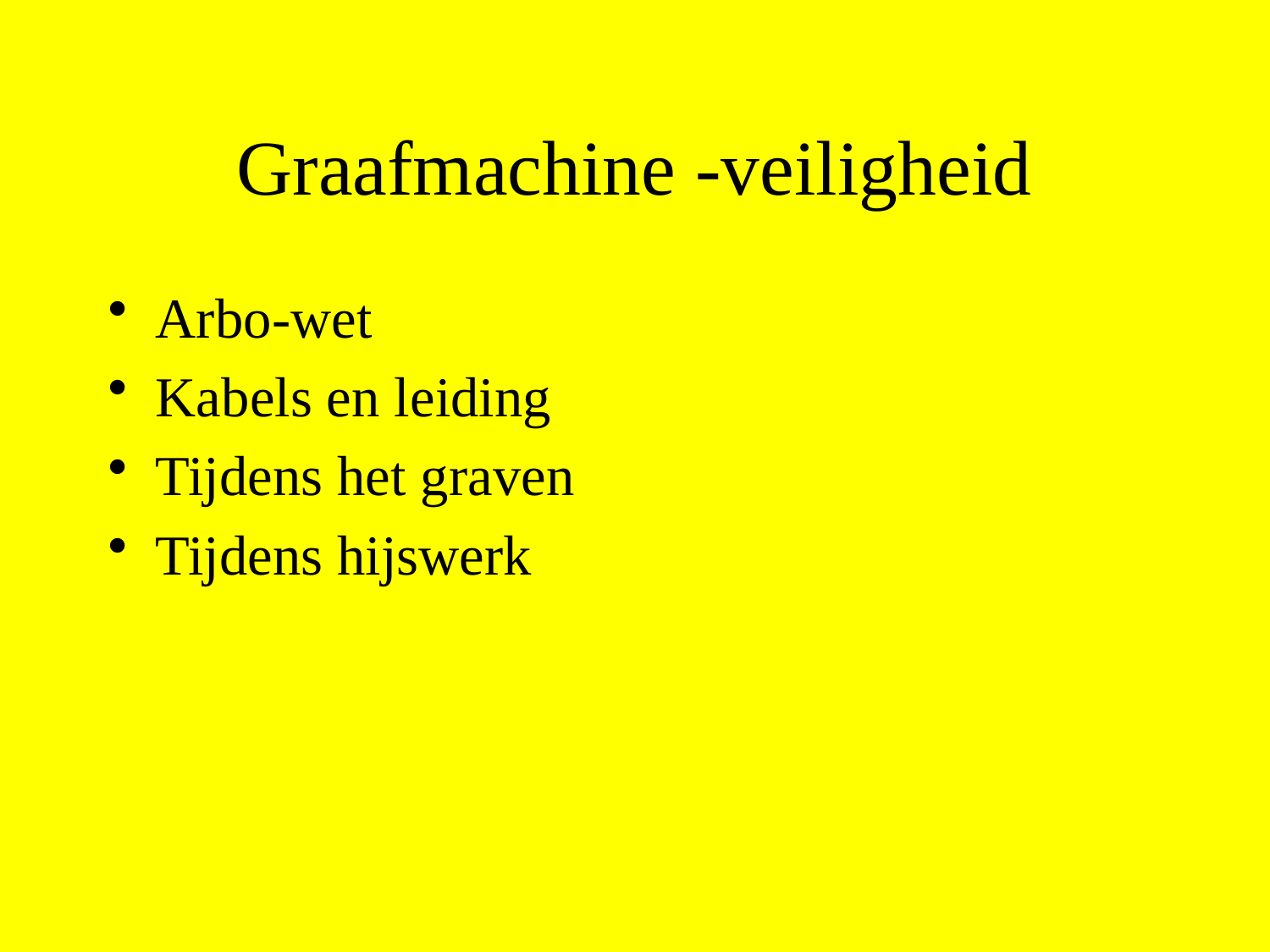

# Graafmachine -veiligheid
Arbo-wet
Kabels en leiding
Tijdens het graven
Tijdens hijswerk